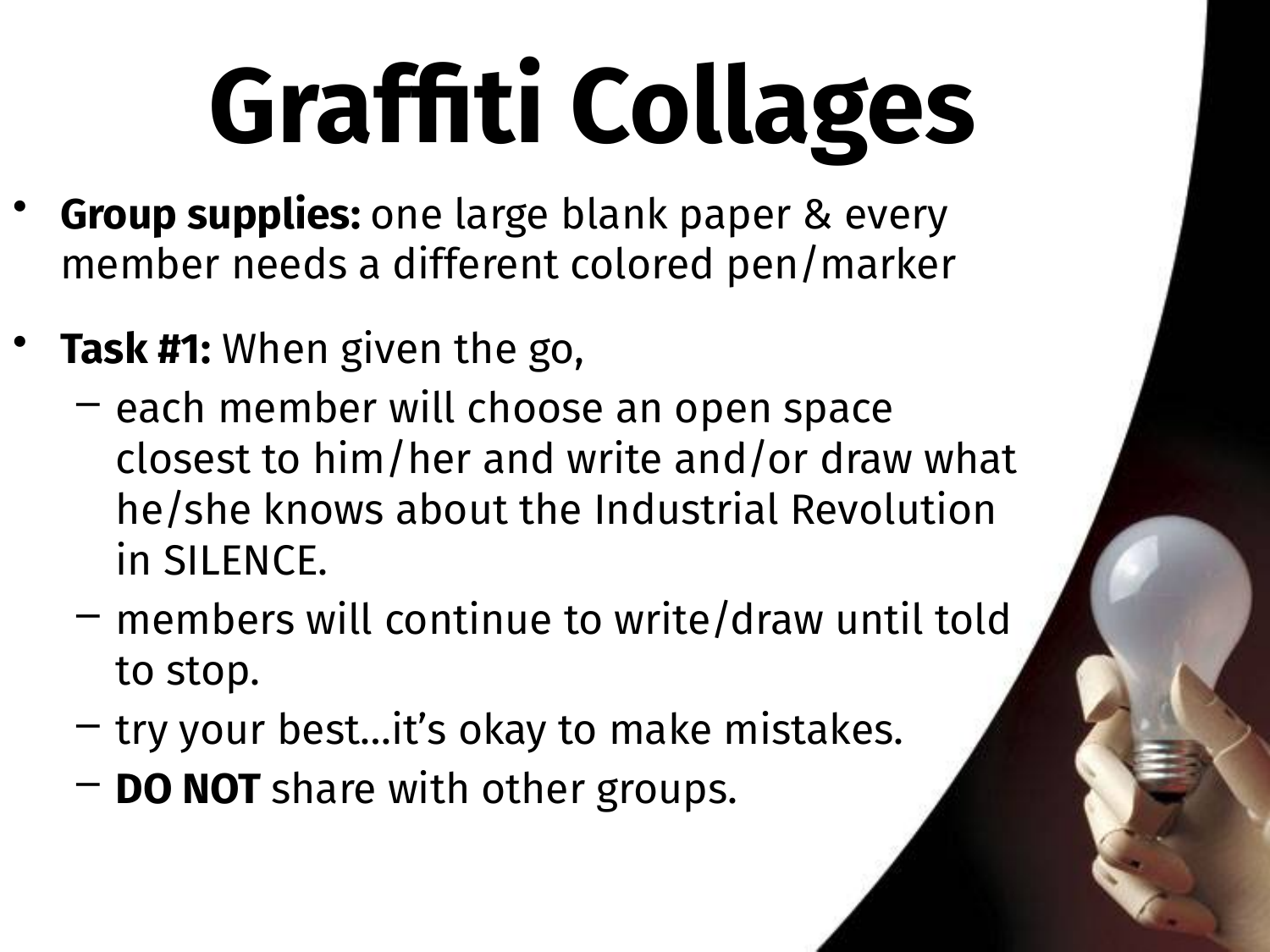

# Graffiti Collages
Group supplies: one large blank paper & every member needs a different colored pen/marker

Task #1: When given the go,
each member will choose an open space closest to him/her and write and/or draw what he/she knows about the Industrial Revolution in SILENCE.
members will continue to write/draw until told to stop.
try your best…it’s okay to make mistakes.
DO NOT share with other groups.